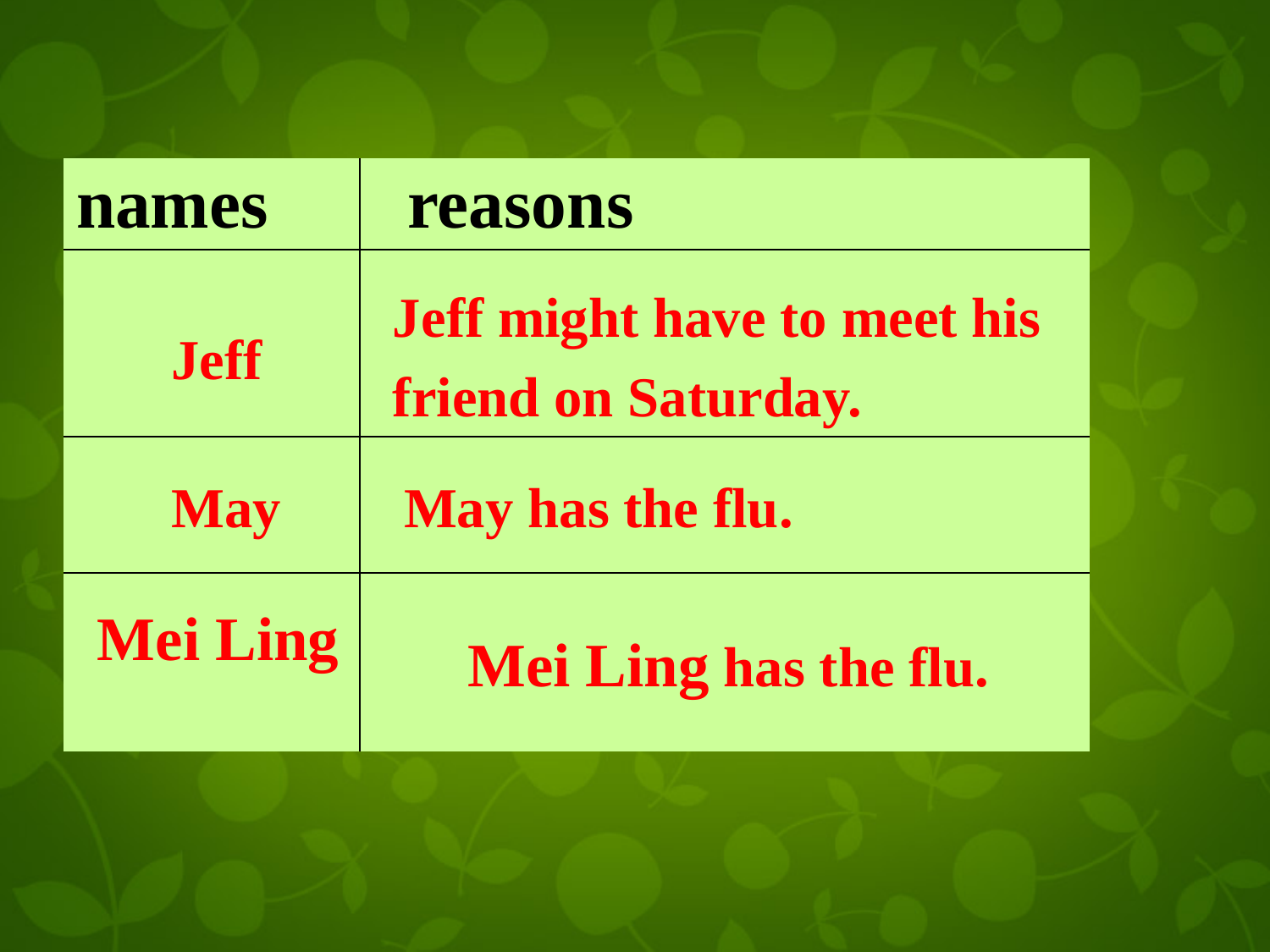

| names | reasons |
| --- | --- |
|  |  |
|  |  |
|  |  |
Jeff might have to meet his
friend on Saturday.
Jeff
May
May has the flu.
Mei Ling
Mei Ling has the flu.